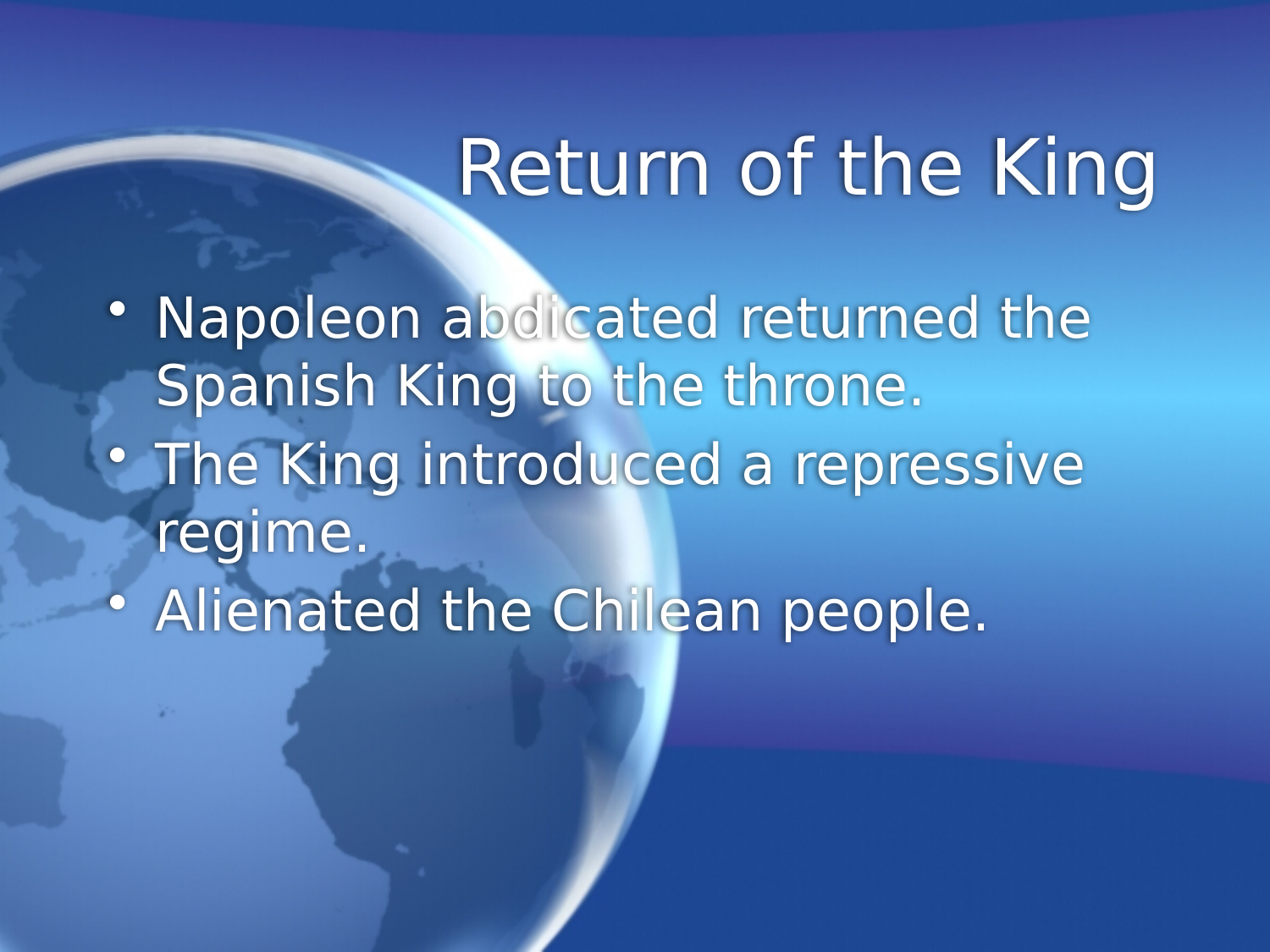

# Return of the King
Napoleon abdicated returned the Spanish King to the throne.
The King introduced a repressive regime.
Alienated the Chilean people.